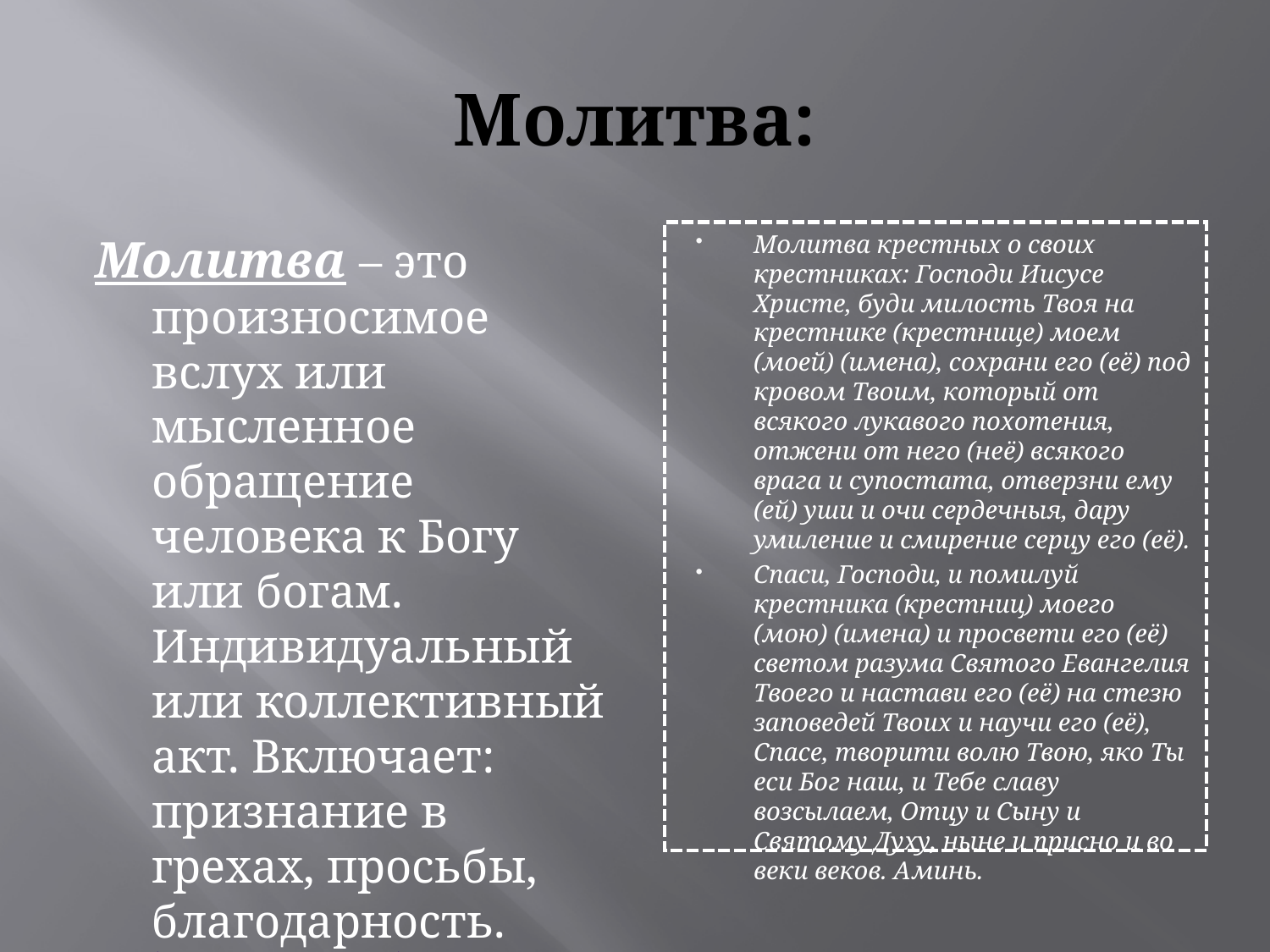

# Молитва:
Молитва – это произносимое вслух или мысленное обращение человека к Богу или богам. Индивидуальный или коллективный акт. Включает: признание в грехах, просьбы, благодарность. (Энциклопедия «Религия»)
Молитва крестных о своих крестниках: Господи Иисусе Христе, буди милость Твоя на крестнике (крестнице) моем (моей) (имена), сохрани его (её) под кровом Твоим, который от всякого лукавого похотения, отжени от него (неё) всякого врага и супостата, отверзни ему (ей) уши и очи сердечныя, дару	 умиление и смирение серцу его (её).
Спаси, Господи, и помилуй крестника (крестниц) моего (мою) (имена) и просвети его (её) светом разума Святого Евангелия Твоего и настави его (её) на стезю заповедей Твоих и научи его (её), Спасе, творити волю Твою, яко Ты еси Бог наш, и Тебе славу возсылаем, Отцу и Сыну и Святому Духу, ныне и присно и во веки веков. Аминь.